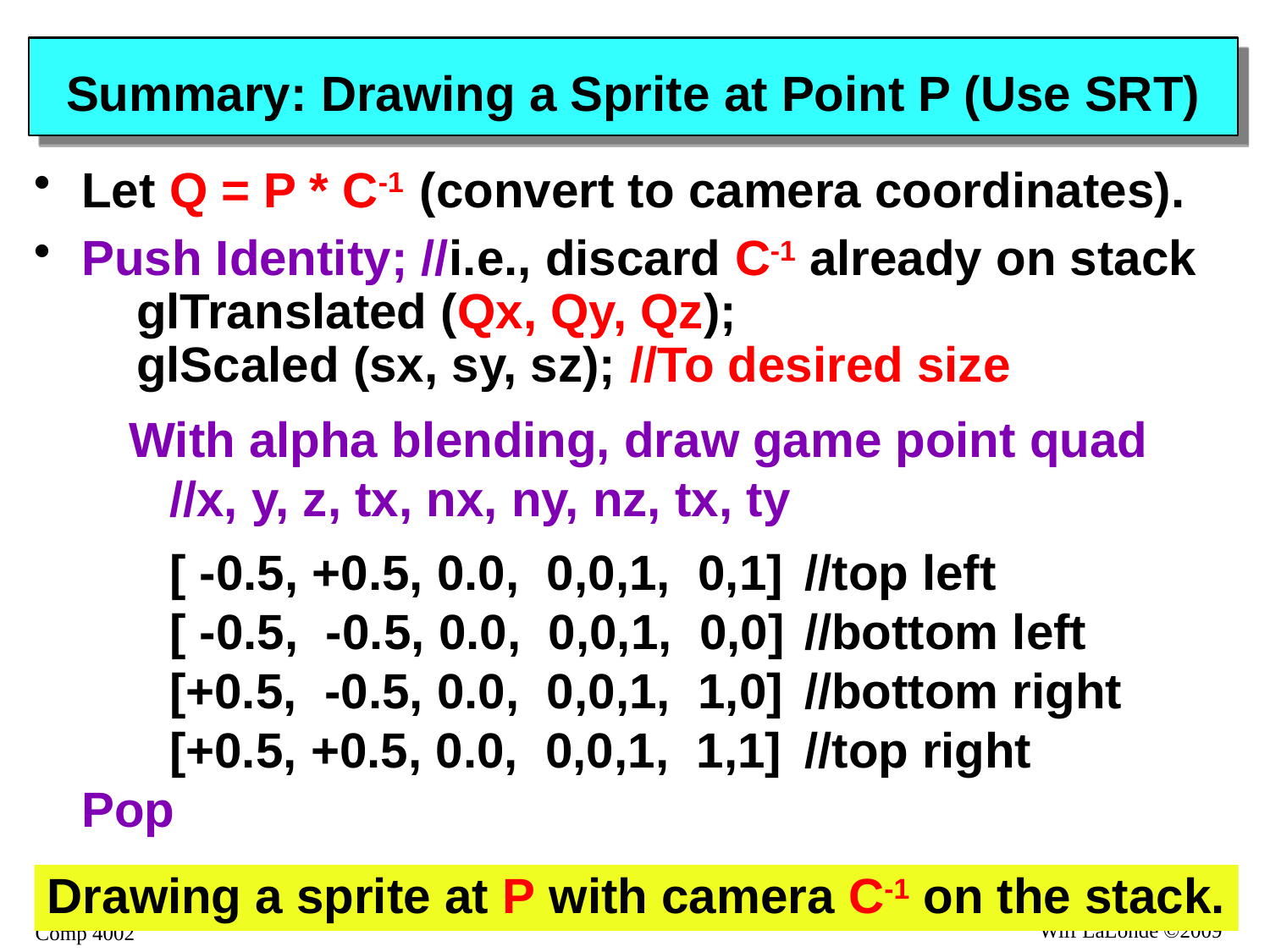

# Summary: Drawing a Sprite at Point P (Use SRT)
Let Q = P * C-1  (convert to camera coordinates).
Push Identity; //i.e., discard C-1 already on stack
    glTranslated (Qx, Qy, Qz);
    glScaled (sx, sy, sz); //To desired size
With alpha blending, draw game point quad
//x, y, z, tx, nx, ny, nz, tx, ty
	[ -0.5, +0.5, 0.0,  0,0,1,  0,1]	//top left
[ -0.5,  -0.5, 0.0,  0,0,1,  0,0]	//bottom left
[+0.5,  -0.5, 0.0,  0,0,1,  1,0]	//bottom right
[+0.5, +0.5, 0.0,  0,0,1,  1,1]	//top right
	Pop
Drawing a sprite at P with camera C-1 on the stack.